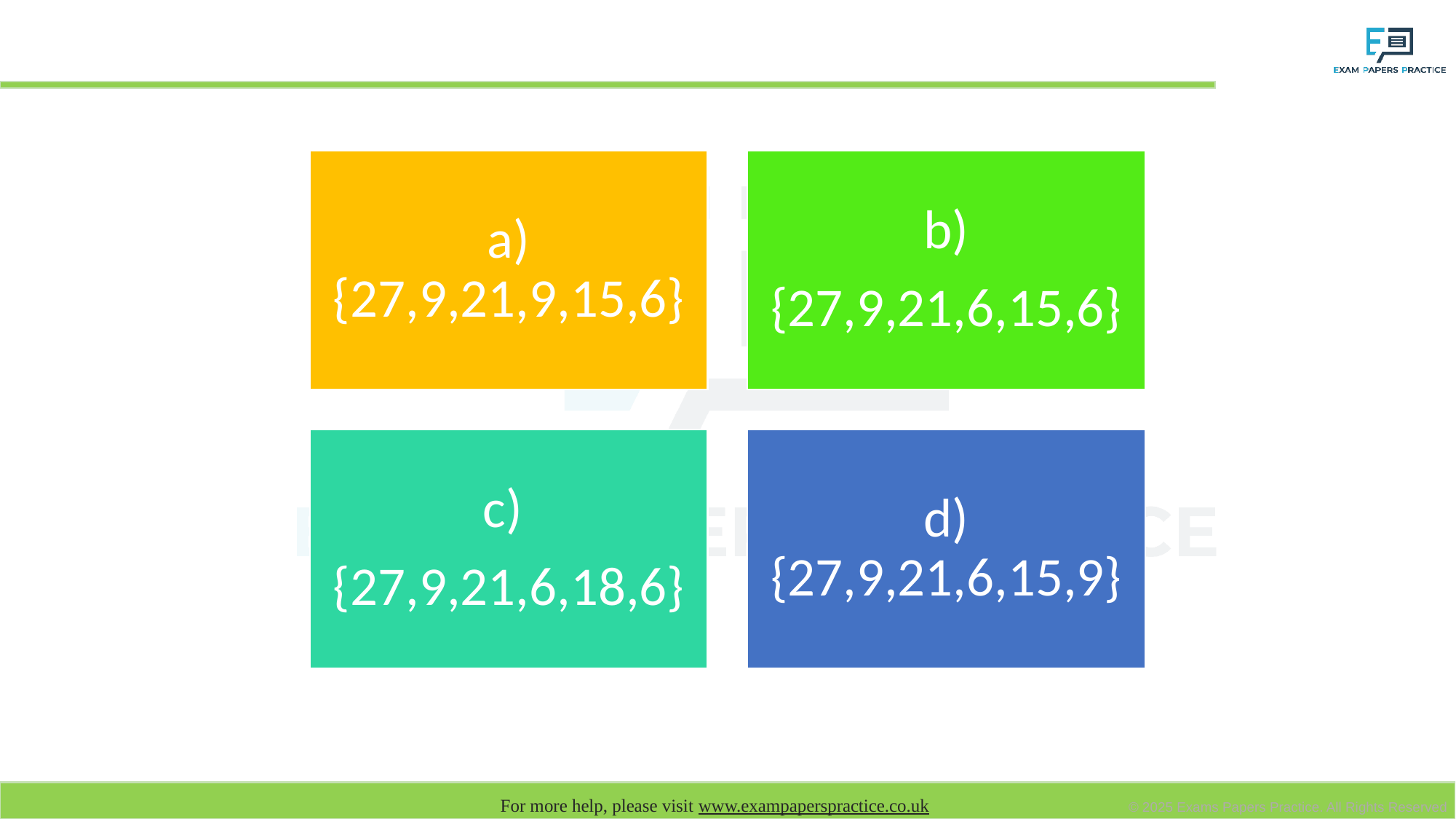

# What is 3b where b is the vector {9,3,7,2,5,2}?
a) {27,9,21,9,15,6}
b)
{27,9,21,6,15,6}
c)
{27,9,21,6,18,6}
d) {27,9,21,6,15,9}